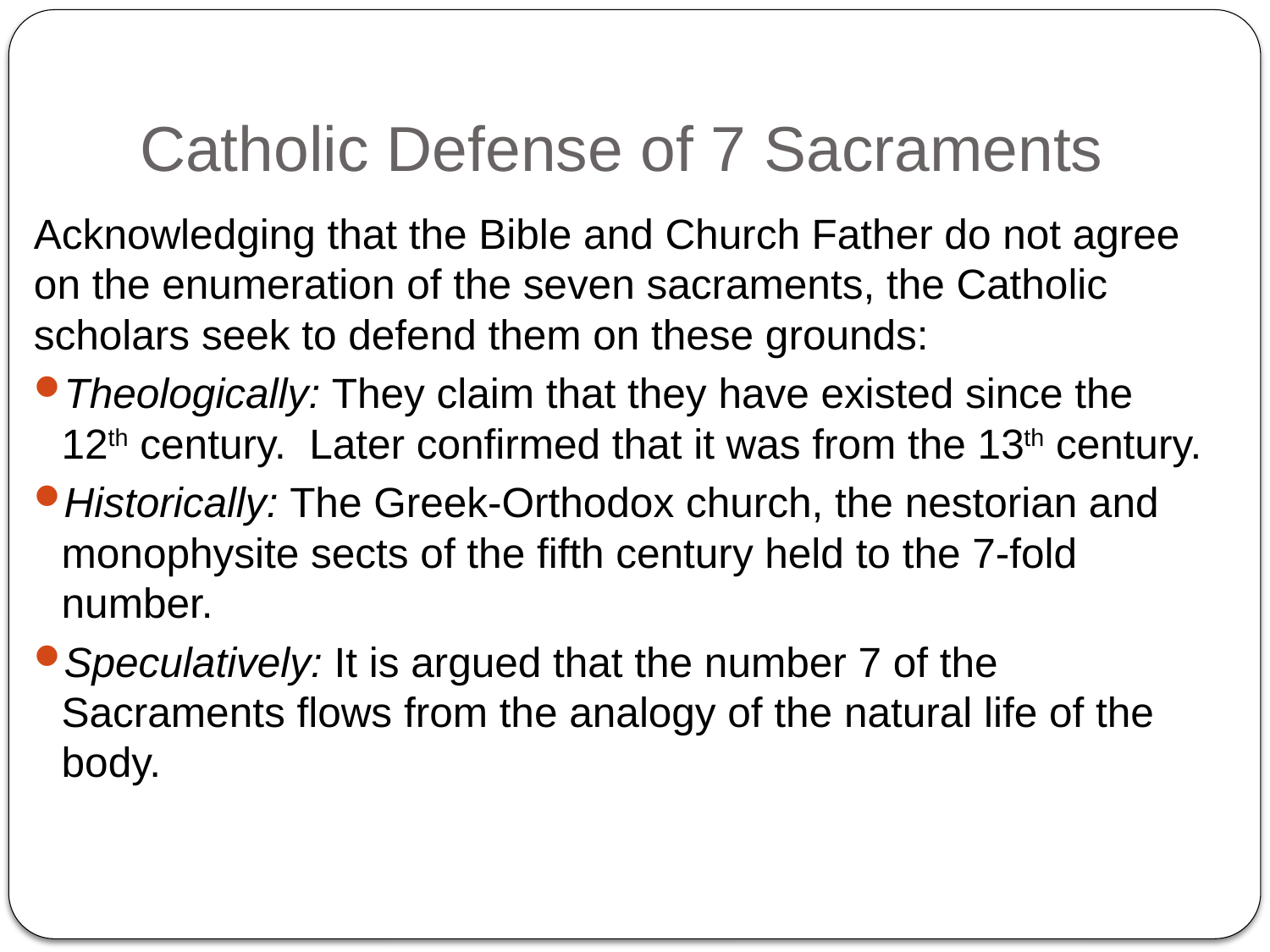

# Catholic Defense of 7 Sacraments
Acknowledging that the Bible and Church Father do not agree on the enumeration of the seven sacraments, the Catholic scholars seek to defend them on these grounds:
Theologically: They claim that they have existed since the 12th century.  Later confirmed that it was from the 13th century.
Historically: The Greek-Orthodox church, the nestorian and monophysite sects of the fifth century held to the 7-fold number.
Speculatively: It is argued that the number 7 of the Sacraments flows from the analogy of the natural life of the body.